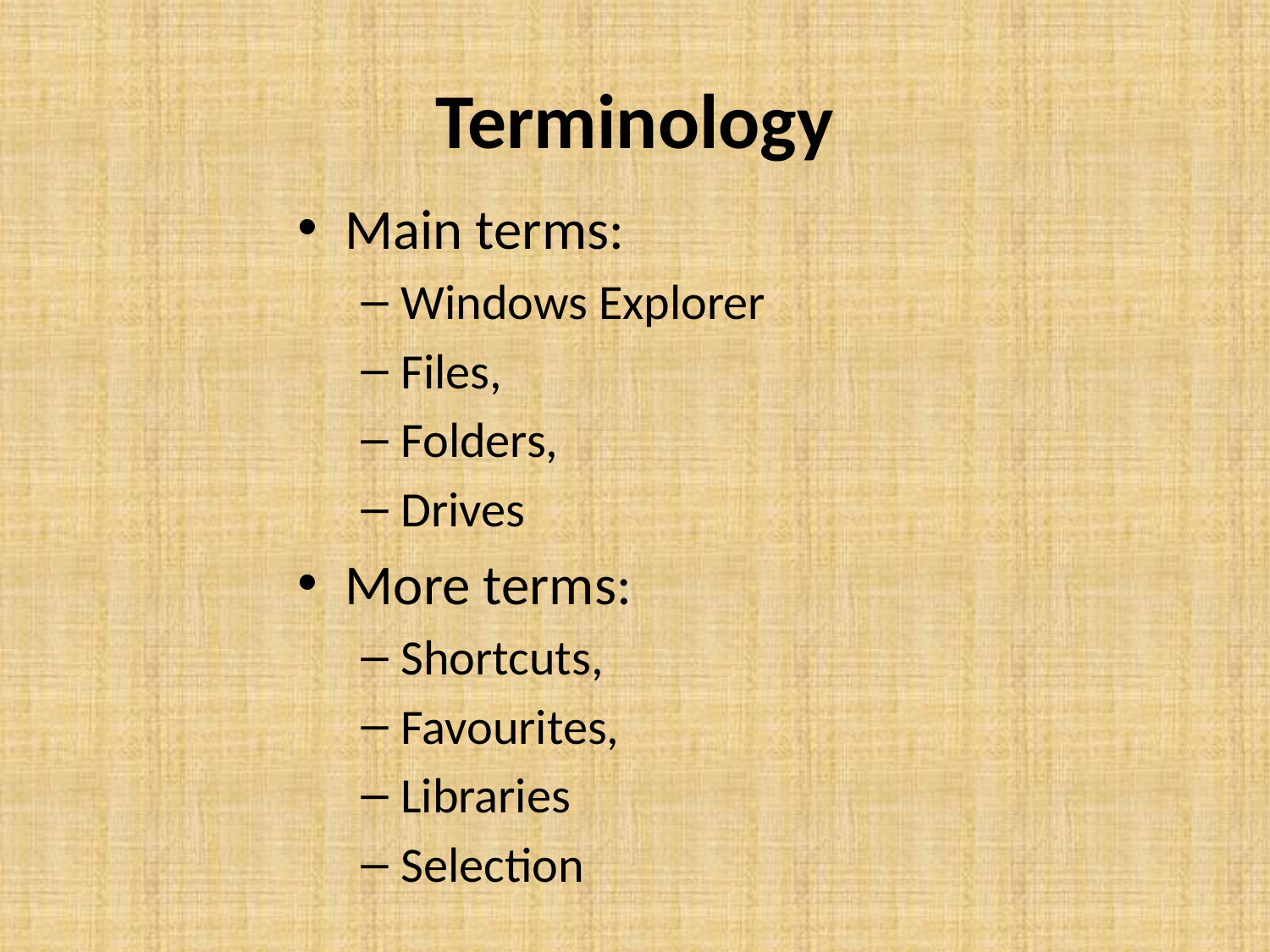

# Terminology
Main terms:
Windows Explorer
Files,
Folders,
Drives
More terms:
Shortcuts,
Favourites,
Libraries
Selection